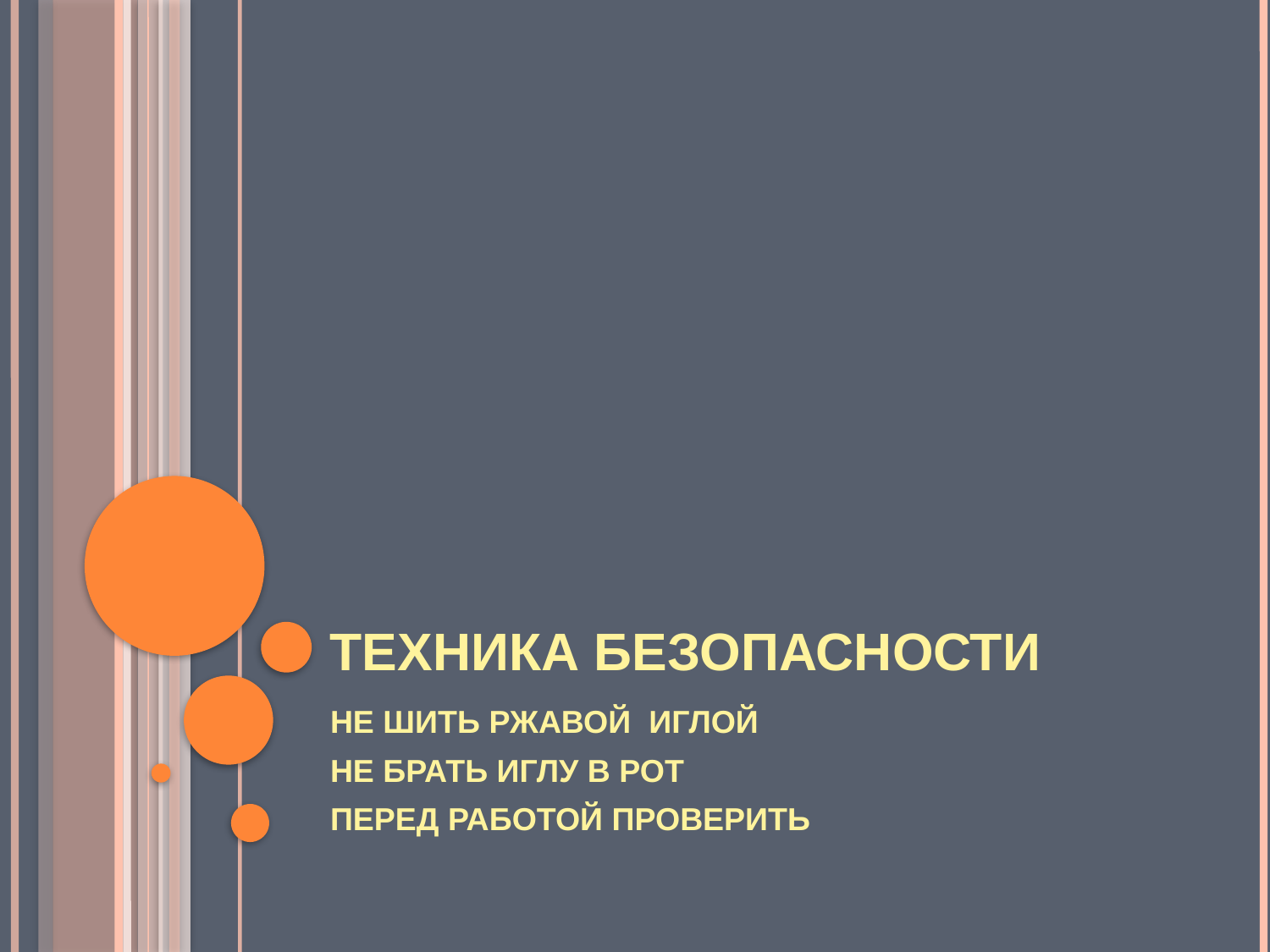

# тЕХнИкА БЕЗОПАСНОСТИ
НЕ ШИТЬ РЖАВОЙ  ИГЛОЙ
НЕ БРАТЬ ИГЛУ В РОТ
ПЕРЕД РАБОТОЙ ПРОВЕРИТЬ